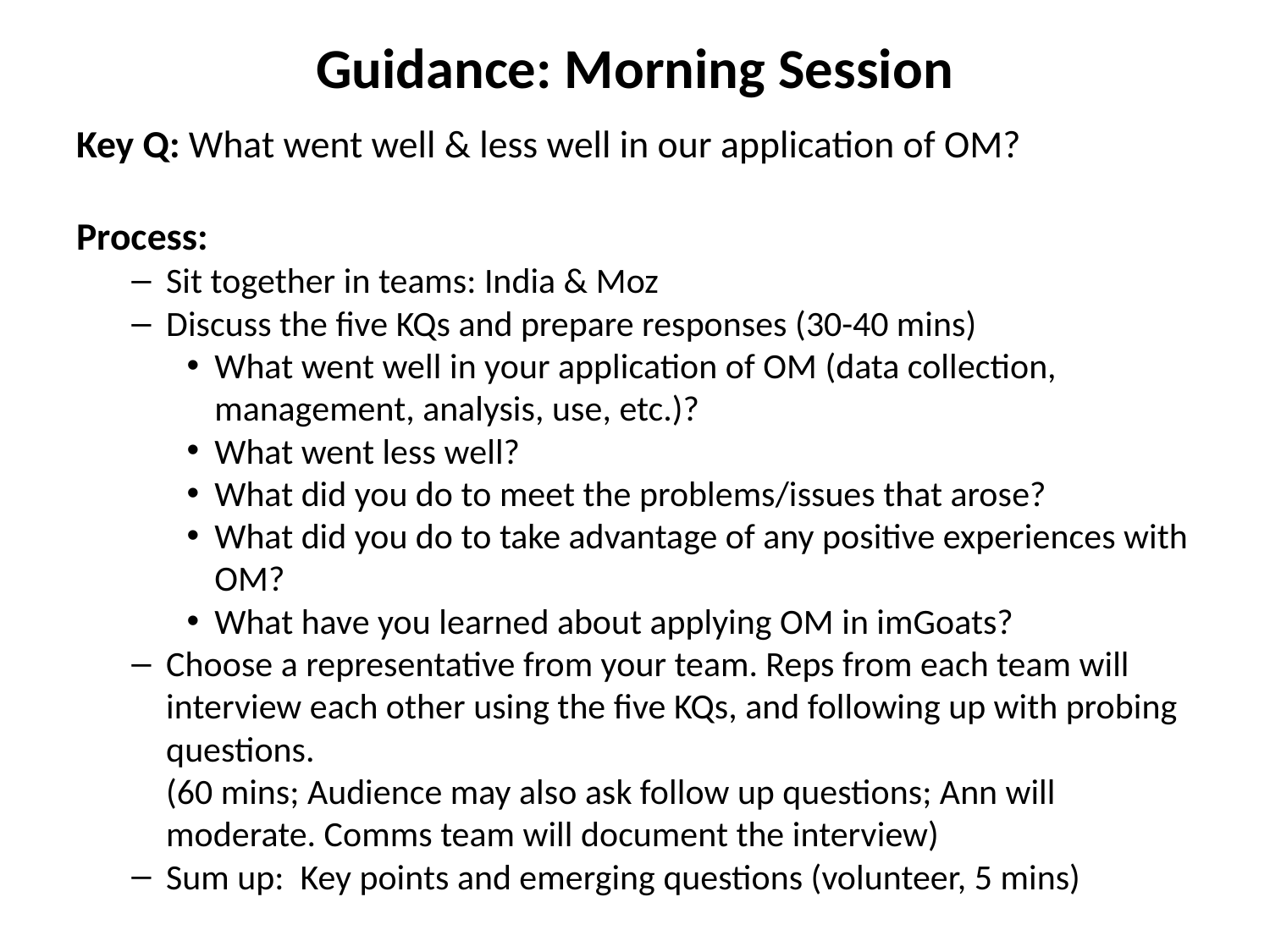

# Guidance: Morning Session
Key Q: What went well & less well in our application of OM?

Process:
Sit together in teams: India & Moz
Discuss the five KQs and prepare responses (30-40 mins)
What went well in your application of OM (data collection, management, analysis, use, etc.)?
What went less well?
What did you do to meet the problems/issues that arose?
What did you do to take advantage of any positive experiences with OM?
What have you learned about applying OM in imGoats?
Choose a representative from your team. Reps from each team will interview each other using the five KQs, and following up with probing questions.
(60 mins; Audience may also ask follow up questions; Ann will moderate. Comms team will document the interview)
Sum up:  Key points and emerging questions (volunteer, 5 mins)